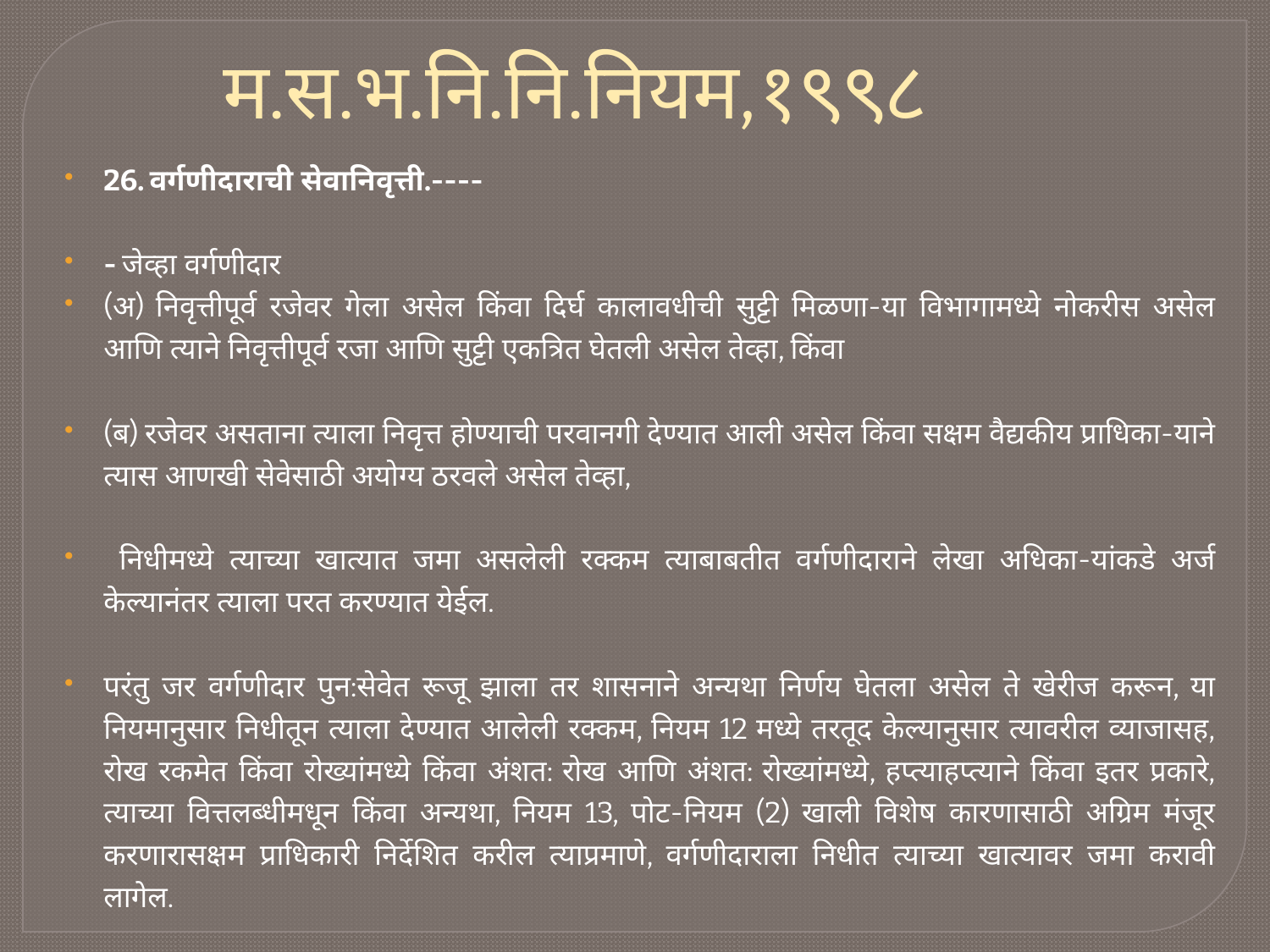

म.स.भ.नि.नि.नियम,१९९८
26. वर्गणीदाराची सेवानिवृत्ती.----

- जेव्हा वर्गणीदार
(अ) निवृत्तीपूर्व रजेवर गेला असेल किंवा दिर्घ कालावधीची सुट्टी मिळणा-या विभागामध्ये नोकरीस असेल आणि त्याने निवृत्तीपूर्व रजा आणि सुट्टी एकत्रित घेतली असेल तेव्हा, किंवा

(ब) रजेवर असताना त्याला निवृत्त होण्याची परवानगी देण्यात आली असेल किंवा सक्षम वैद्यकीय प्राधिका-याने त्यास आणखी सेवेसाठी अयोग्य ठरवले असेल तेव्हा,

 निधीमध्ये त्याच्या खात्यात जमा असलेली रक्कम त्याबाबतीत वर्गणीदाराने लेखा अधिका-यांकडे अर्ज केल्यानंतर त्याला परत करण्यात येईल.

परंतु जर वर्गणीदार पुन:सेवेत रूजू झाला तर शासनाने अन्यथा निर्णय घेतला असेल ते खेरीज करून, या नियमानुसार निधीतून त्याला देण्यात आलेली रक्कम, नियम 12 मध्ये तरतूद केल्यानुसार त्यावरील व्याजासह, रोख रकमेत किंवा रोख्यांमध्ये किंवा अंशत: रोख आणि अंशत: रोख्यांमध्ये, हप्त्याहप्त्याने किंवा इतर प्रकारे, त्याच्या वित्तलब्धीमधून किंवा अन्यथा, नियम 13, पोट-नियम (2) खाली विशेष कारणासाठी अग्रिम मंजूर करणारासक्षम प्राधिकारी निर्देशित करील त्याप्रमाणे, वर्गणीदाराला निधीत त्याच्या खात्यावर जमा करावी लागेल.